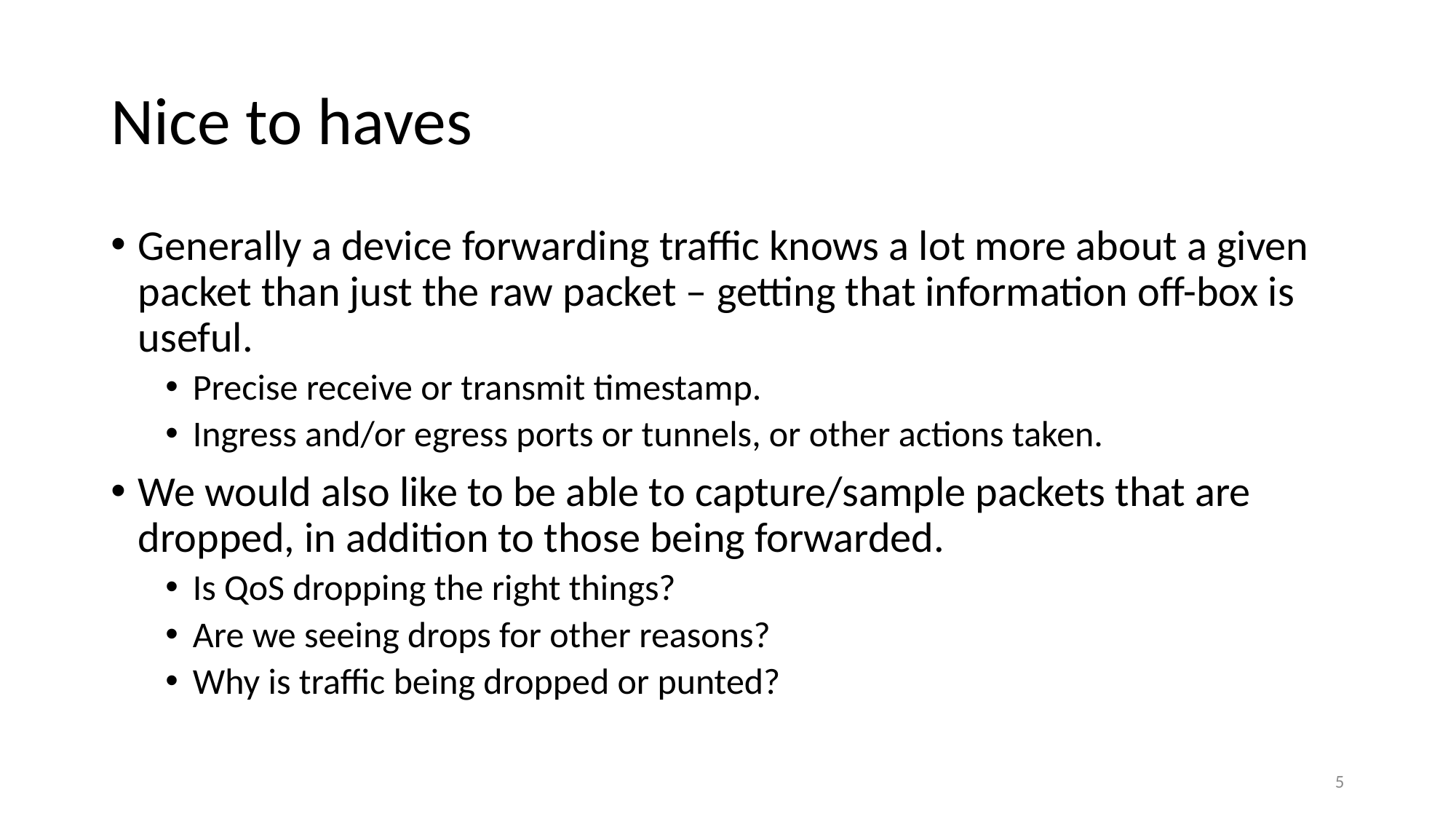

# Nice to haves
Generally a device forwarding traffic knows a lot more about a given packet than just the raw packet – getting that information off-box is useful.
Precise receive or transmit timestamp.
Ingress and/or egress ports or tunnels, or other actions taken.
We would also like to be able to capture/sample packets that are dropped, in addition to those being forwarded.
Is QoS dropping the right things?
Are we seeing drops for other reasons?
Why is traffic being dropped or punted?
5